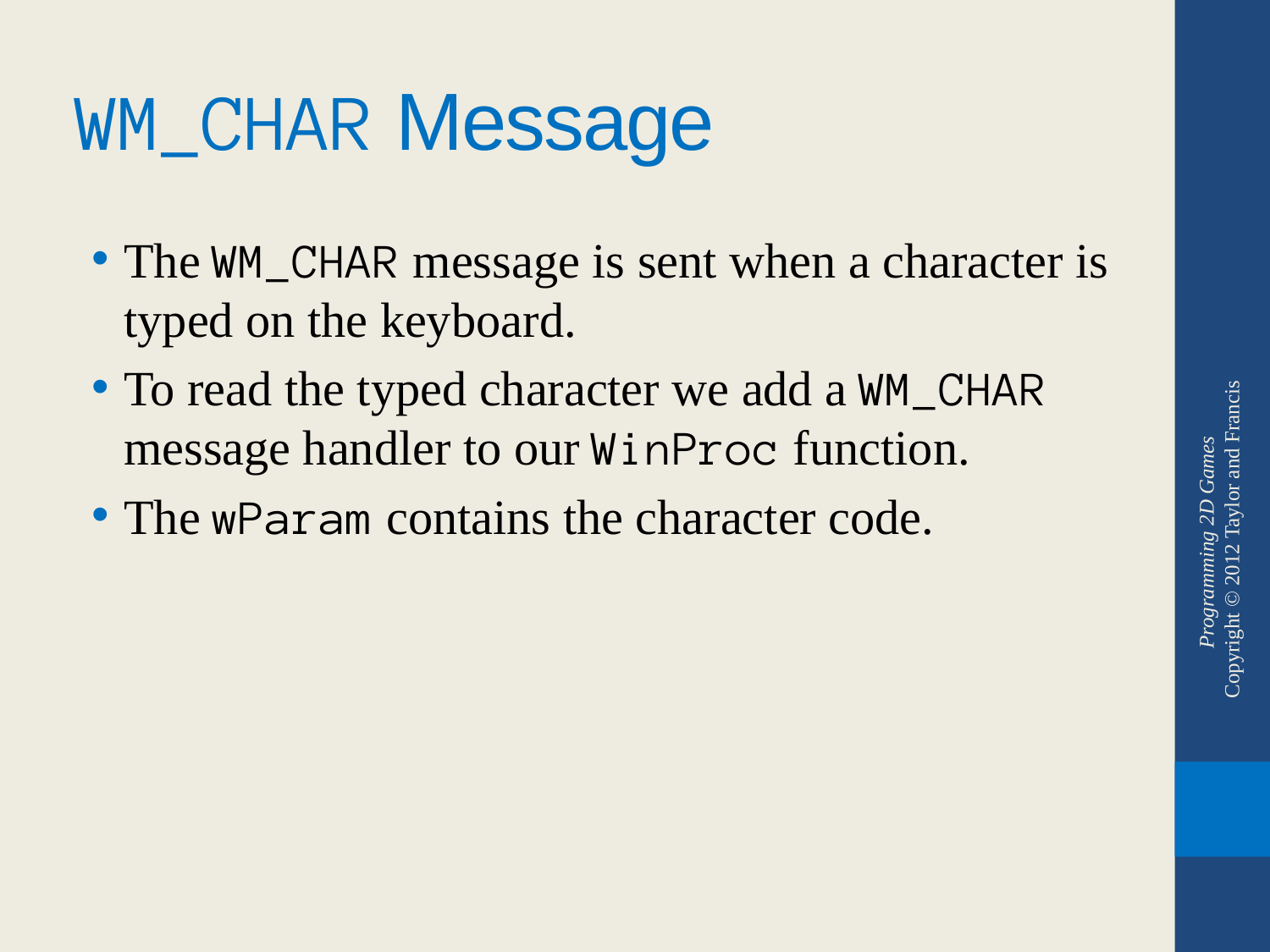

# WM_CHAR Message
The WM_CHAR message is sent when a character is typed on the keyboard.
To read the typed character we add a WM_CHAR message handler to our WinProc function.
The wParam contains the character code.
Programming 2D Games
Copyright © 2012 Taylor and Francis